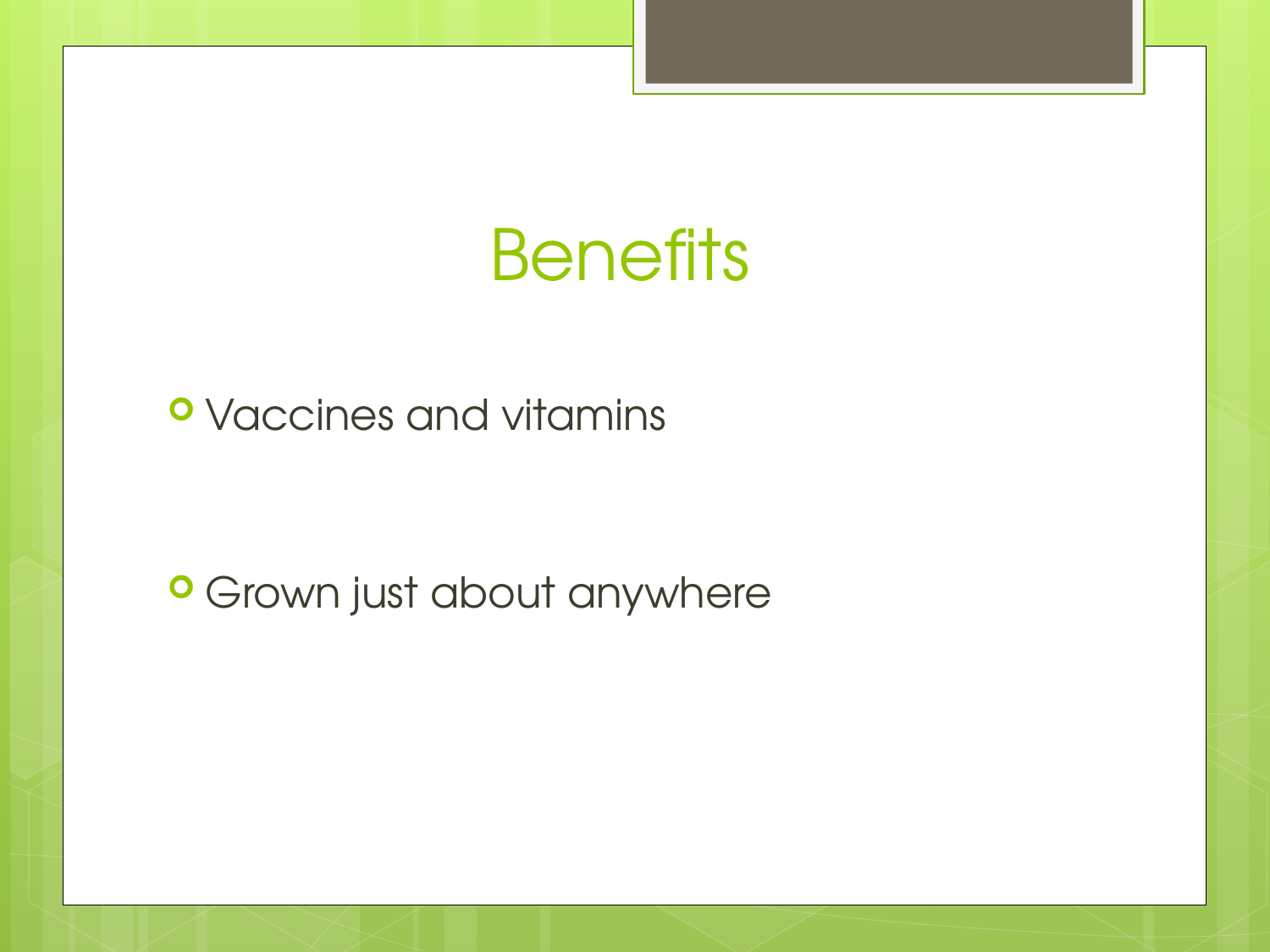

# Benefits

Vaccines and vitamins

Grown just about anywhere